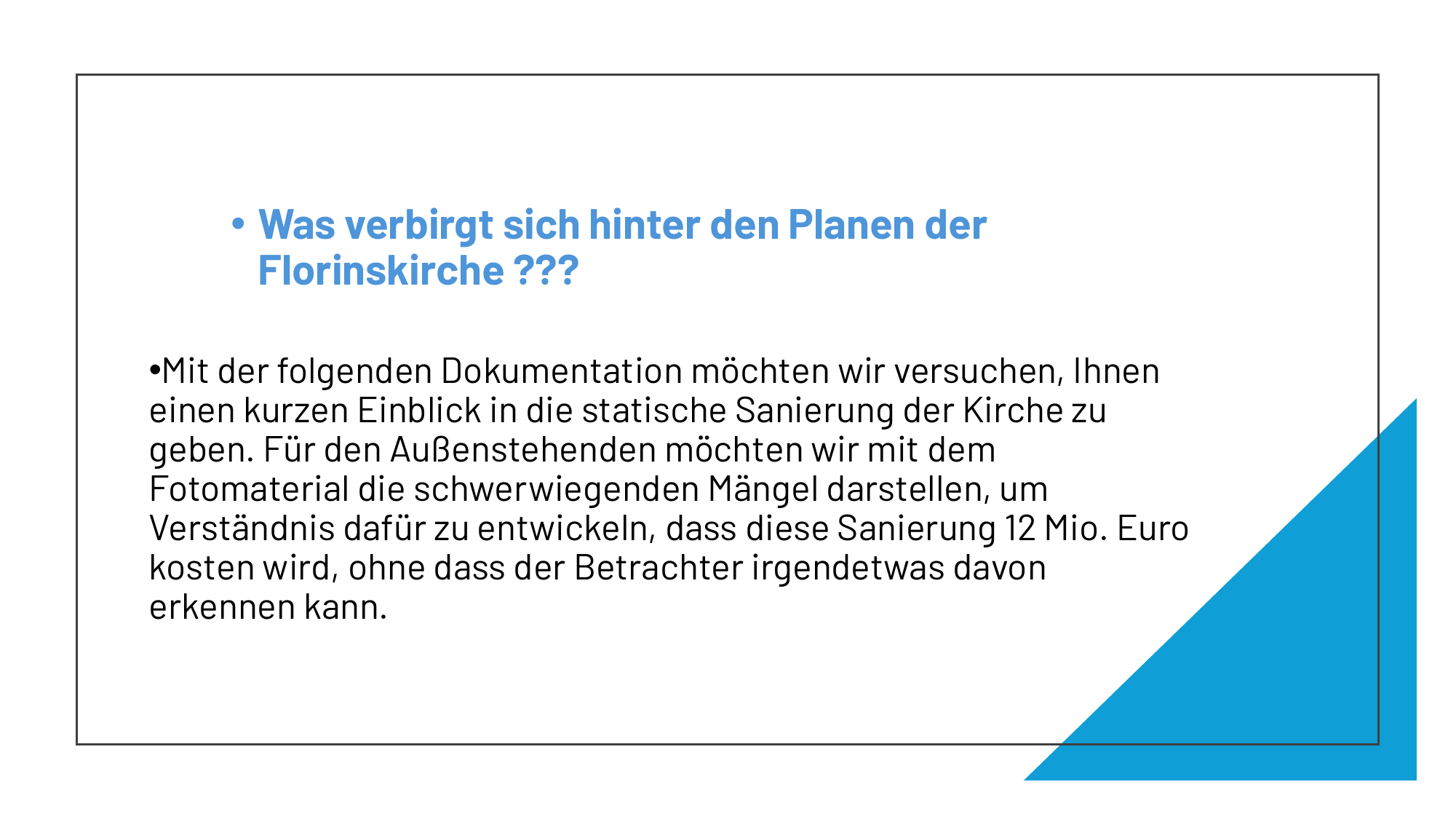

Was verbirgt sich hinter den Planen der Florinskirche ???

Mit der folgenden Dokumentation möchten wir versuchen, Ihnen einen kurzen Einblick in die statische Sanierung der Kirche zu geben. Für den Außenstehenden möchten wir mit dem Fotomaterial die schwerwiegenden Mängel darstellen, um Verständnis dafür zu entwickeln, dass diese Sanierung 12 Mio. Euro kosten wird, ohne dass der Betrachter irgendetwas davon erkennen kann.